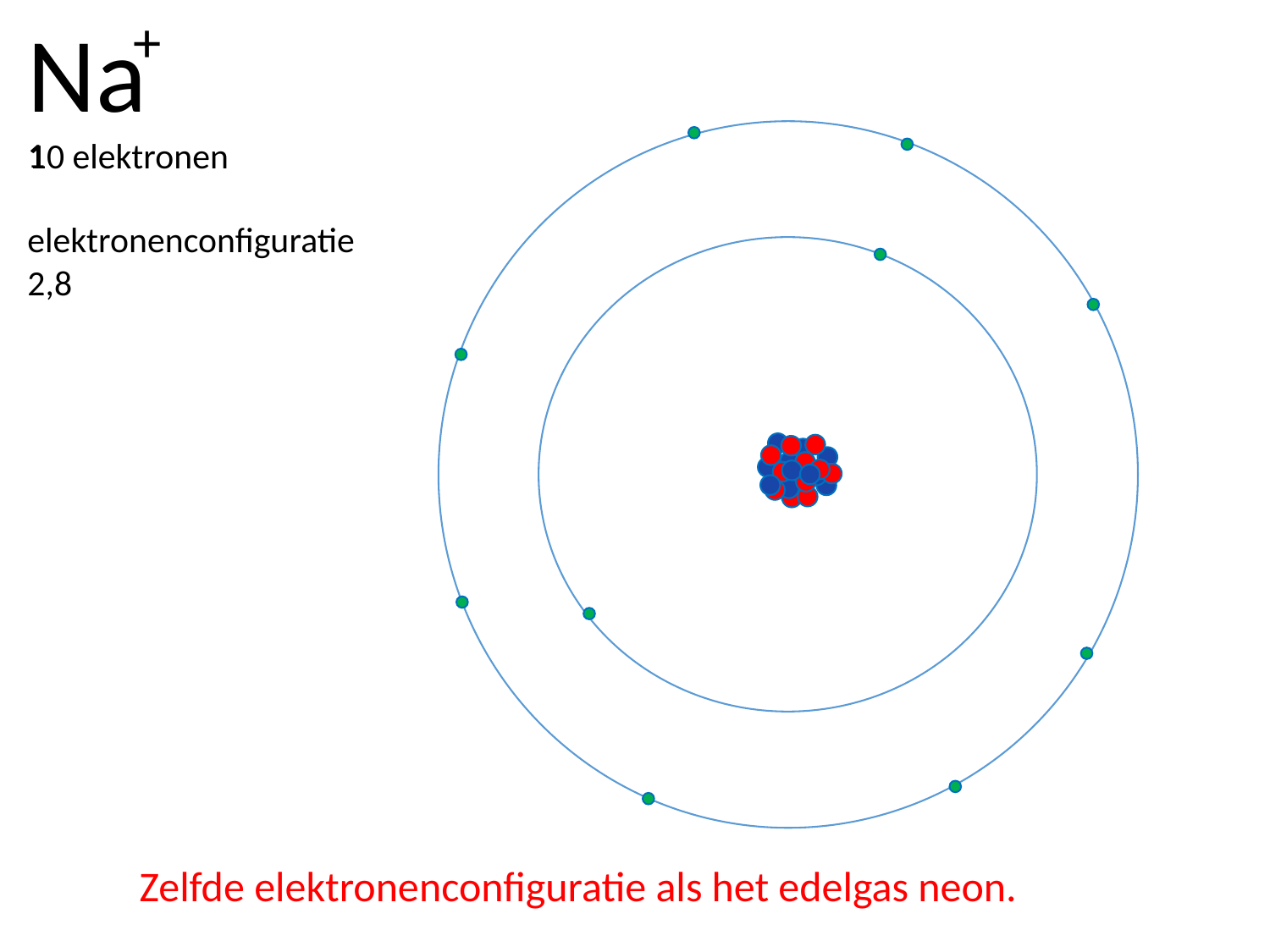

Na
1

elektronenconfiguratie
2,8
+

10 elektronen
Zelfde elektronenconfiguratie als het edelgas neon.